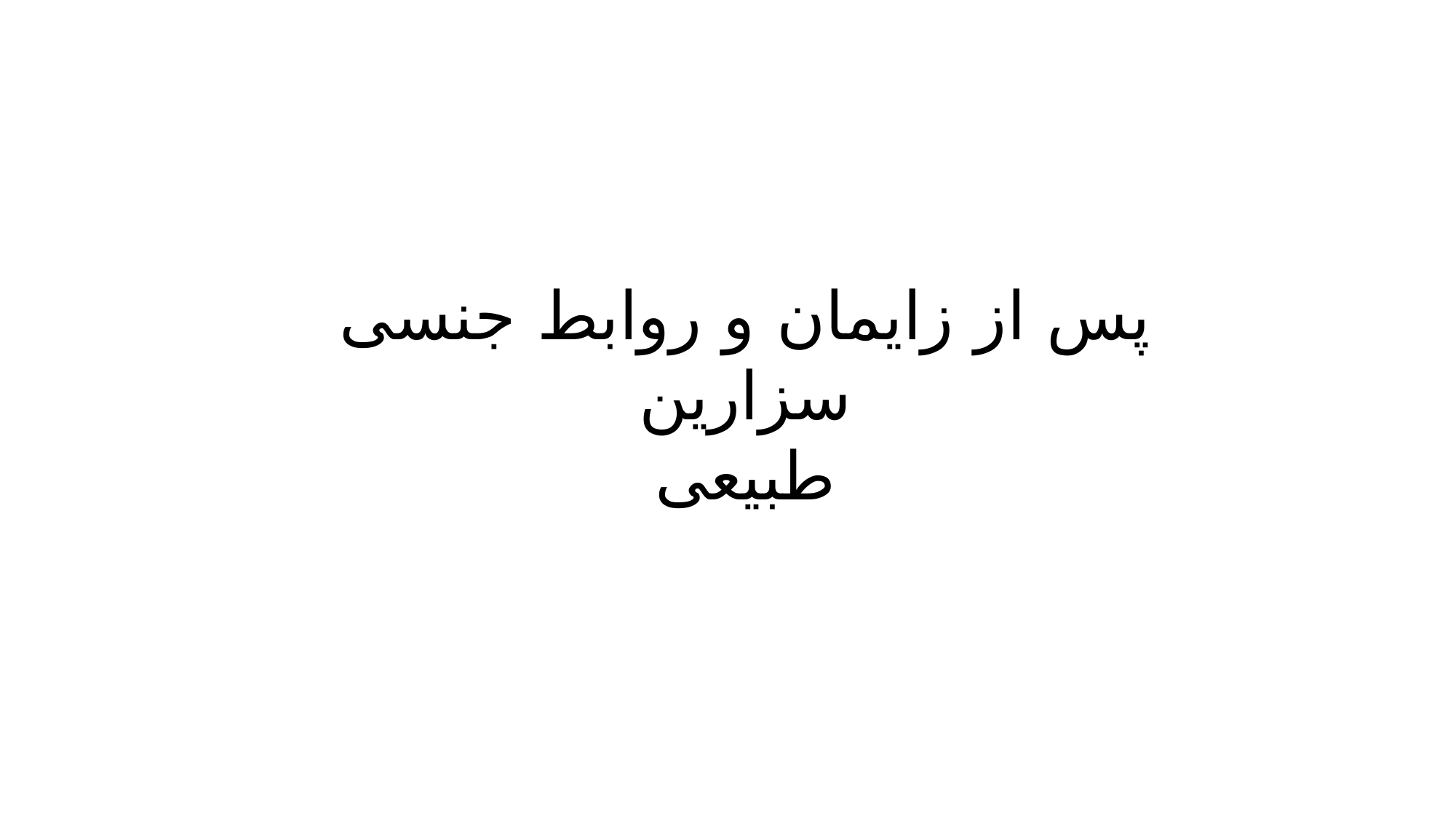

پس از زایمان و روابط جنسی
سزارین
طبیعی